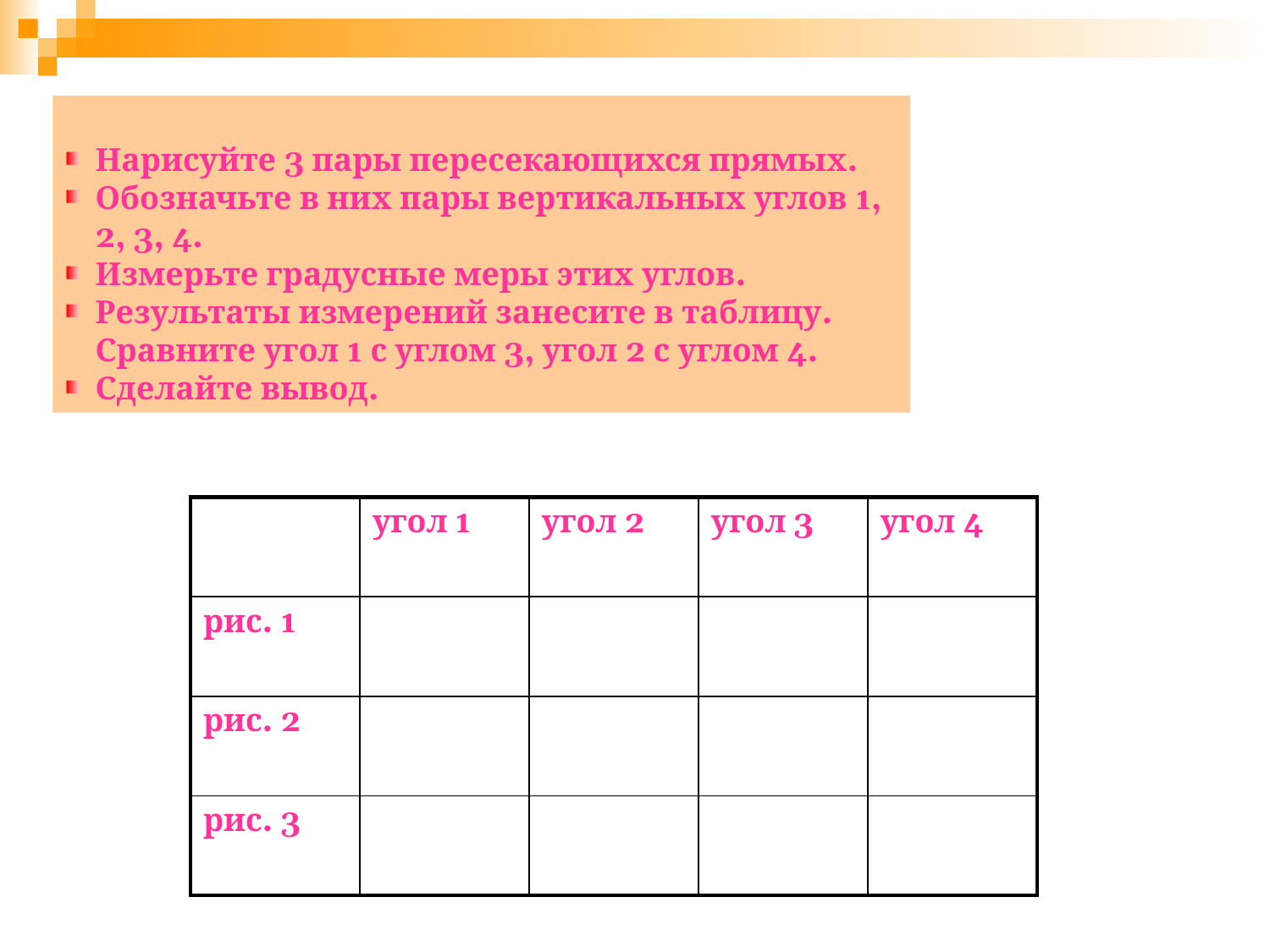

Нарисуйте 3 пары пересекающихся прямых.
Обозначьте в них пары вертикальных углов 1, 2, 3, 4.
Измерьте градусные меры этих углов.
Результаты измерений занесите в таблицу. Сравните угол 1 с углом 3, угол 2 с углом 4.
Сделайте вывод.
|  | угол 1 | угол 2 | угол 3 | угол 4 |
| --- | --- | --- | --- | --- |
| рис. 1 |  |  |  |  |
| рис. 2 |  |  |  |  |
| рис. 3 |  |  |  |  |